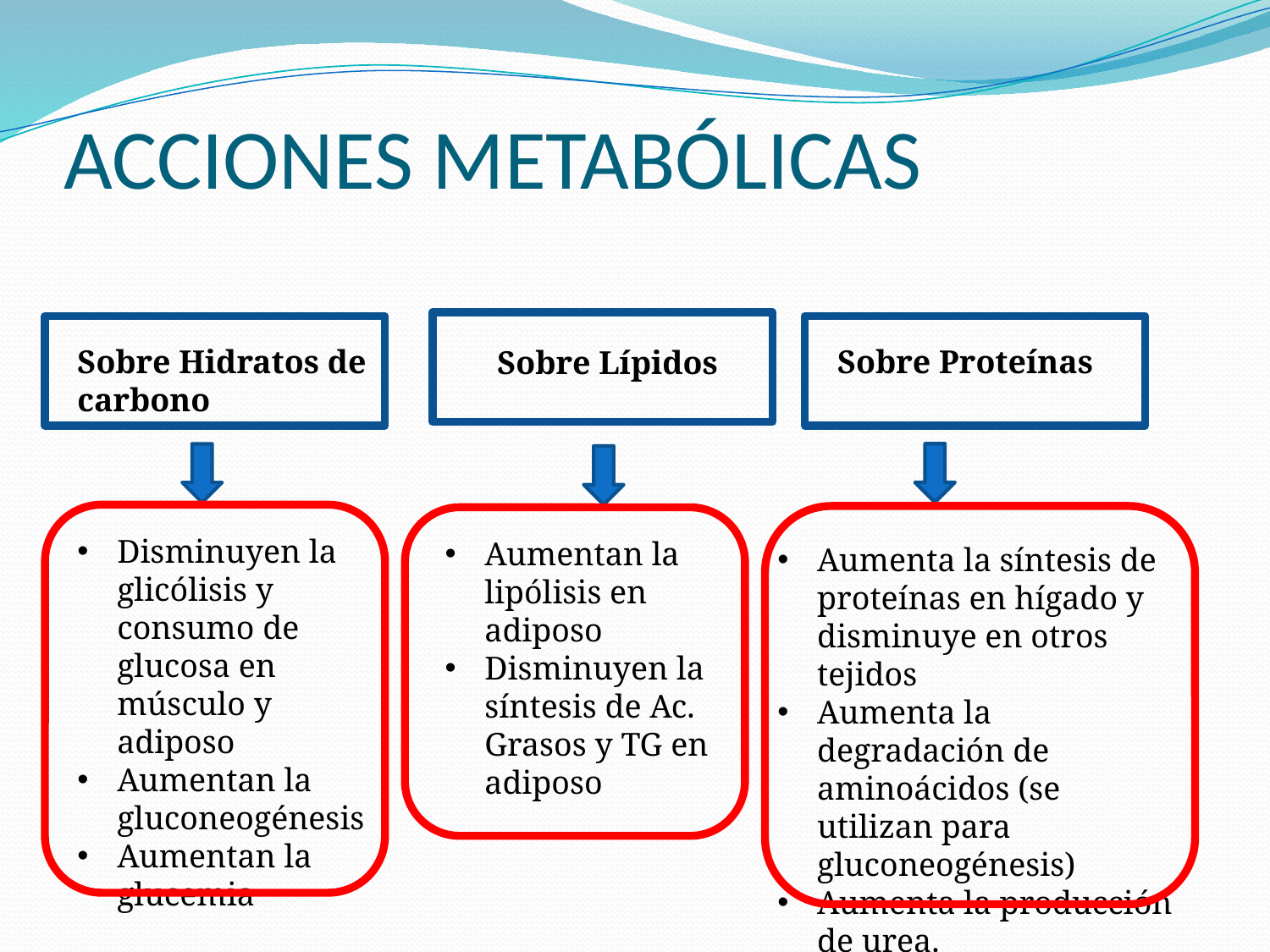

# ACCIONES METABÓLICAS

Sobre Hidratos de carbono
Sobre Proteínas
Sobre Lípidos

Disminuyen la glicólisis y consumo de glucosa en músculo y adiposo
Aumentan la gluconeogénesis
Aumentan la glucemia
Aumentan la lipólisis en adiposo
Disminuyen la síntesis de Ac. Grasos y TG en adiposo
Aumenta la síntesis de proteínas en hígado y disminuye en otros tejidos
Aumenta la degradación de aminoácidos (se utilizan para gluconeogénesis)
Aumenta la producción de urea.